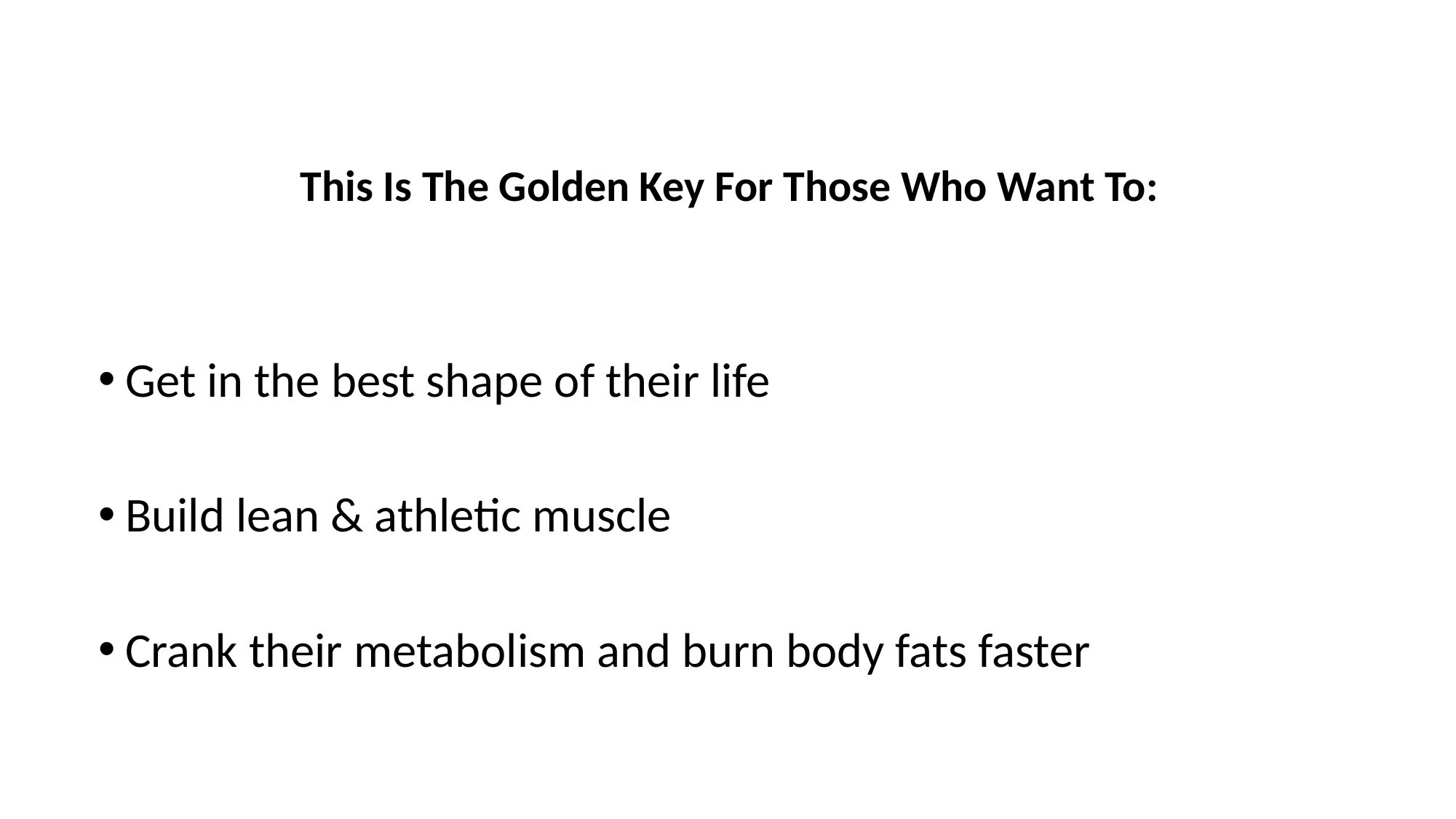

# This Is The Golden Key For Those Who Want To:
Get in the best shape of their life

Build lean & athletic muscle

Crank their metabolism and burn body fats faster